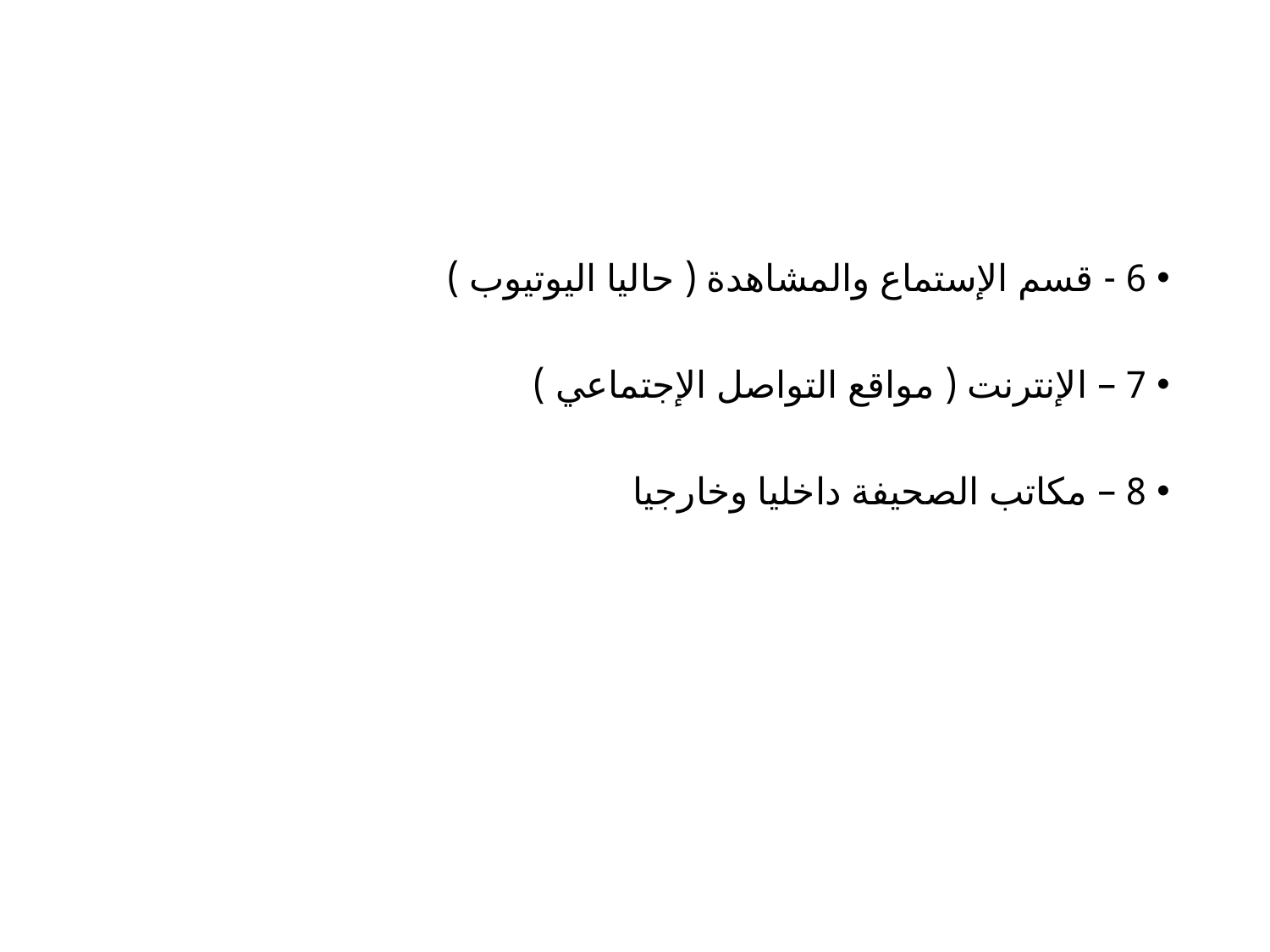

#
6 - قسم الإستماع والمشاهدة ( حاليا اليوتيوب )

7 – الإنترنت ( مواقع التواصل الإجتماعي )

8 – مكاتب الصحيفة داخليا وخارجيا